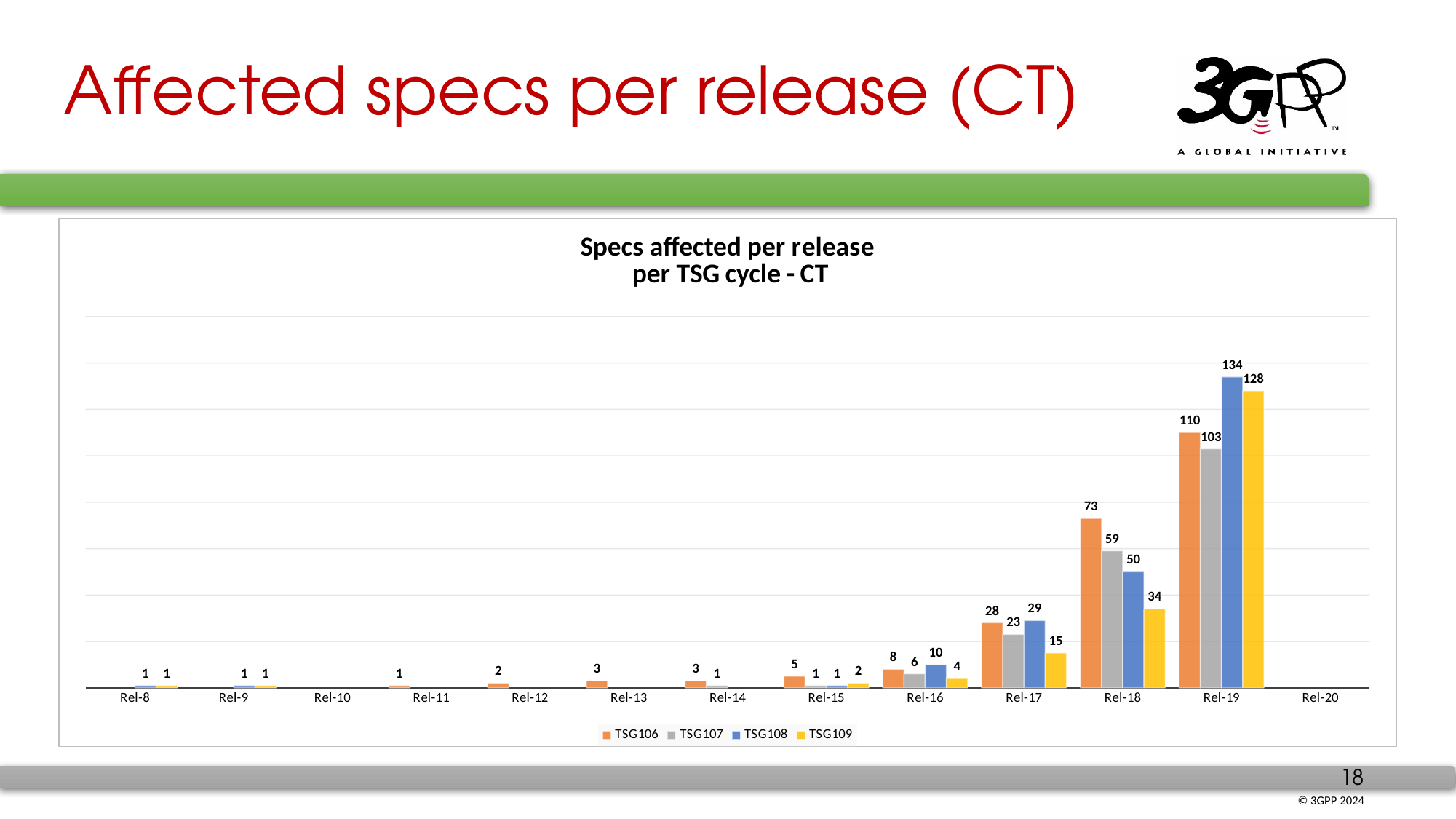

# Affected specs per release (CT)

### Chart: Specs affected per release per TSG cycle - CT

| Category | TSG106 | TSG107 | TSG108 | TSG109 |
|---|---|---|---|---|
| Rel-8 | None | None | 1.0 | 1.0 |
| Rel-9 | None | None | 1.0 | 1.0 |
| Rel-10 | None | None | None | None |
| Rel-11 | 1.0 | None | None | None |
| Rel-12 | 2.0 | None | None | None |
| Rel-13 | 3.0 | None | None | None |
| Rel-14 | 3.0 | 1.0 | None | None |
| Rel-15 | 5.0 | 1.0 | 1.0 | 2.0 |
| Rel-16 | 8.0 | 6.0 | 10.0 | 4.0 |
| Rel-17 | 28.0 | 23.0 | 29.0 | 15.0 |
| Rel-18 | 73.0 | 59.0 | 50.0 | 34.0 |
| Rel-19 | 110.0 | 103.0 | 134.0 | 128.0 |
| Rel-20 | None | None | None | None |